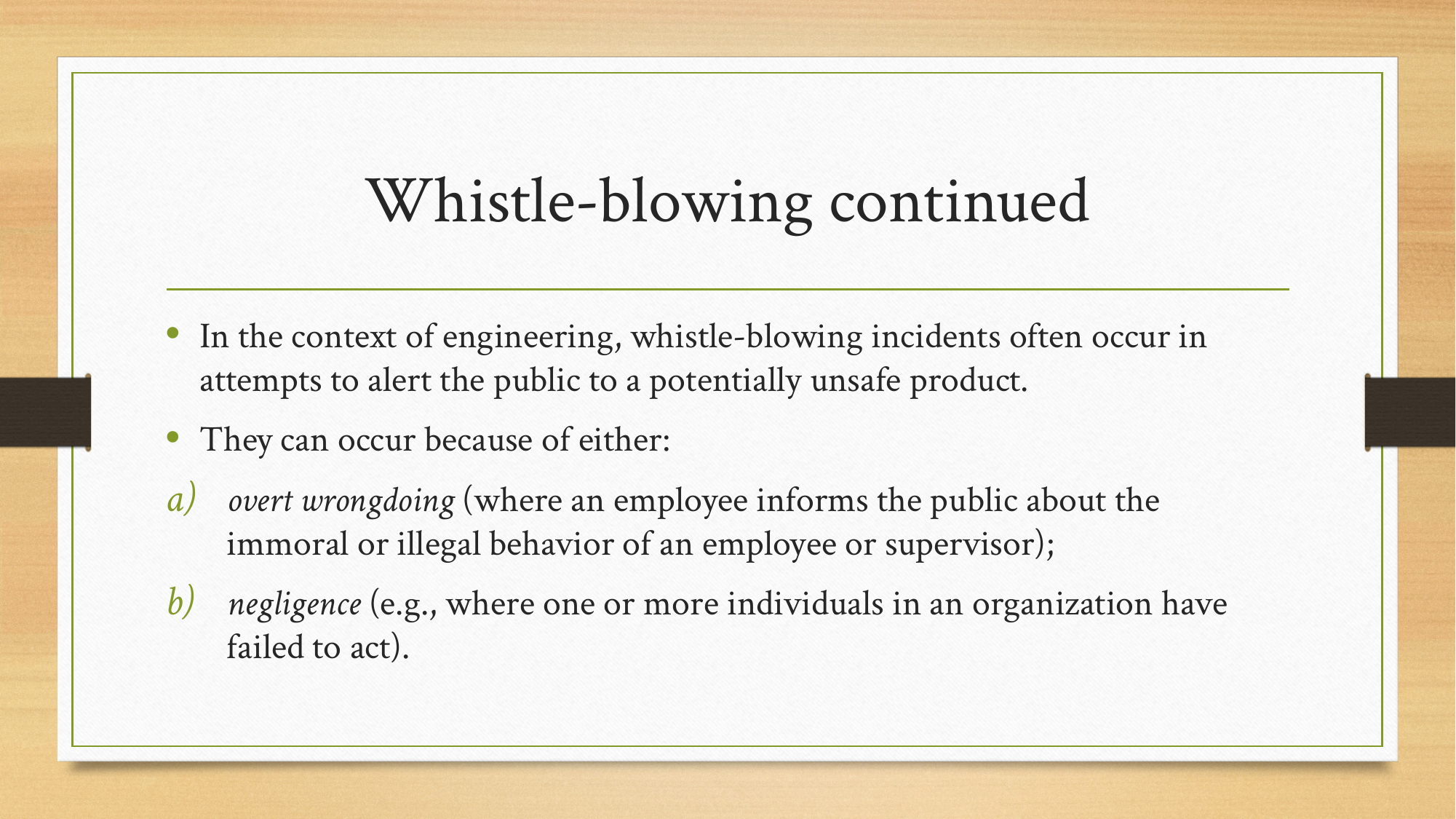

# Whistle-blowing continued
In the context of engineering, whistle-blowing incidents often occur in attempts to alert the public to a potentially unsafe product.
They can occur because of either:
overt wrongdoing (where an employee informs the public about the immoral or illegal behavior of an employee or supervisor);
negligence (e.g., where one or more individuals in an organization have failed to act).